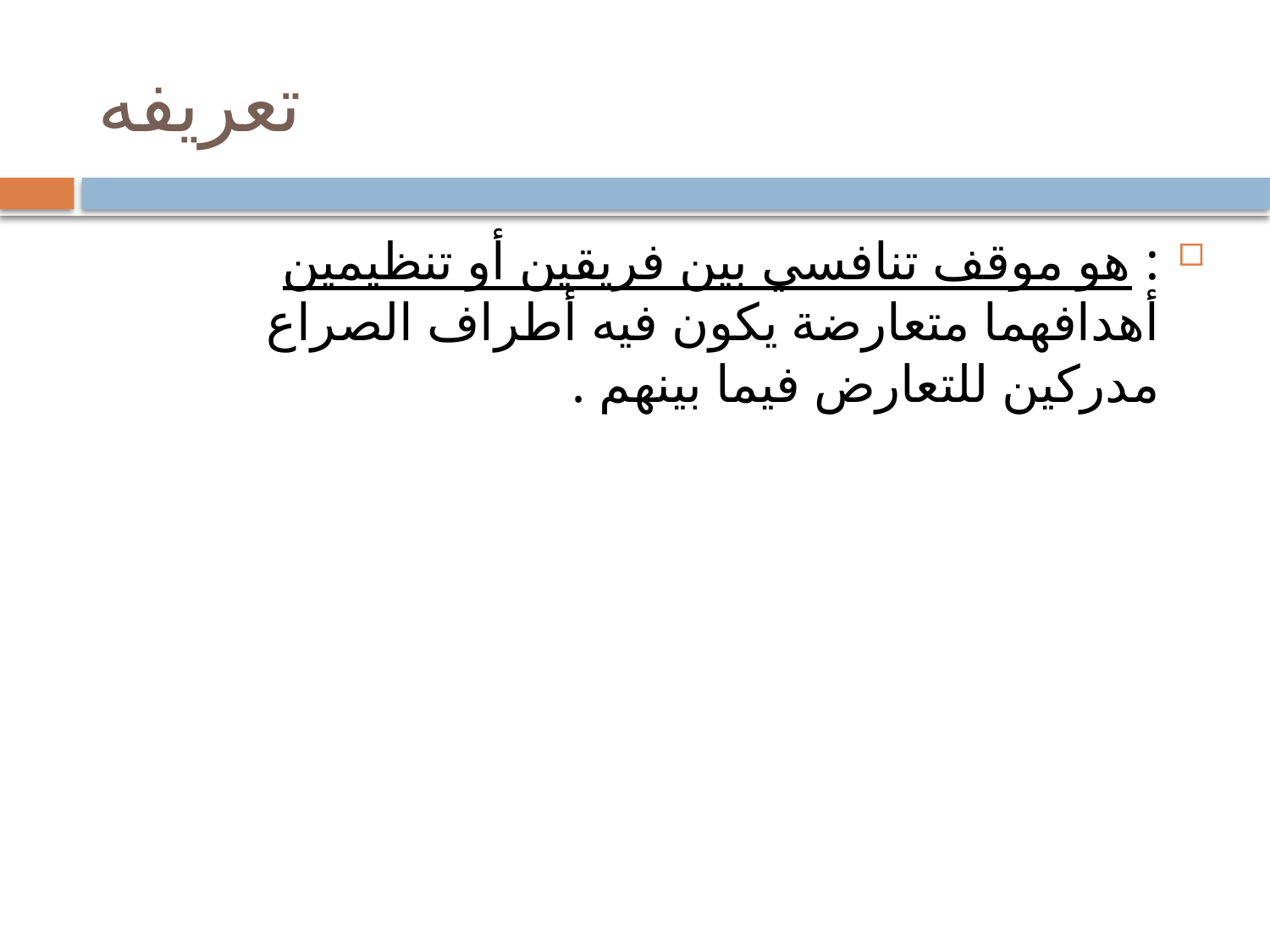

# تعريفه
: هو موقف تنافسي بين فريقين أو تنظيمين أهدافهما متعارضة يكون فيه أطراف الصراع مدركين للتعارض فيما بينهم .